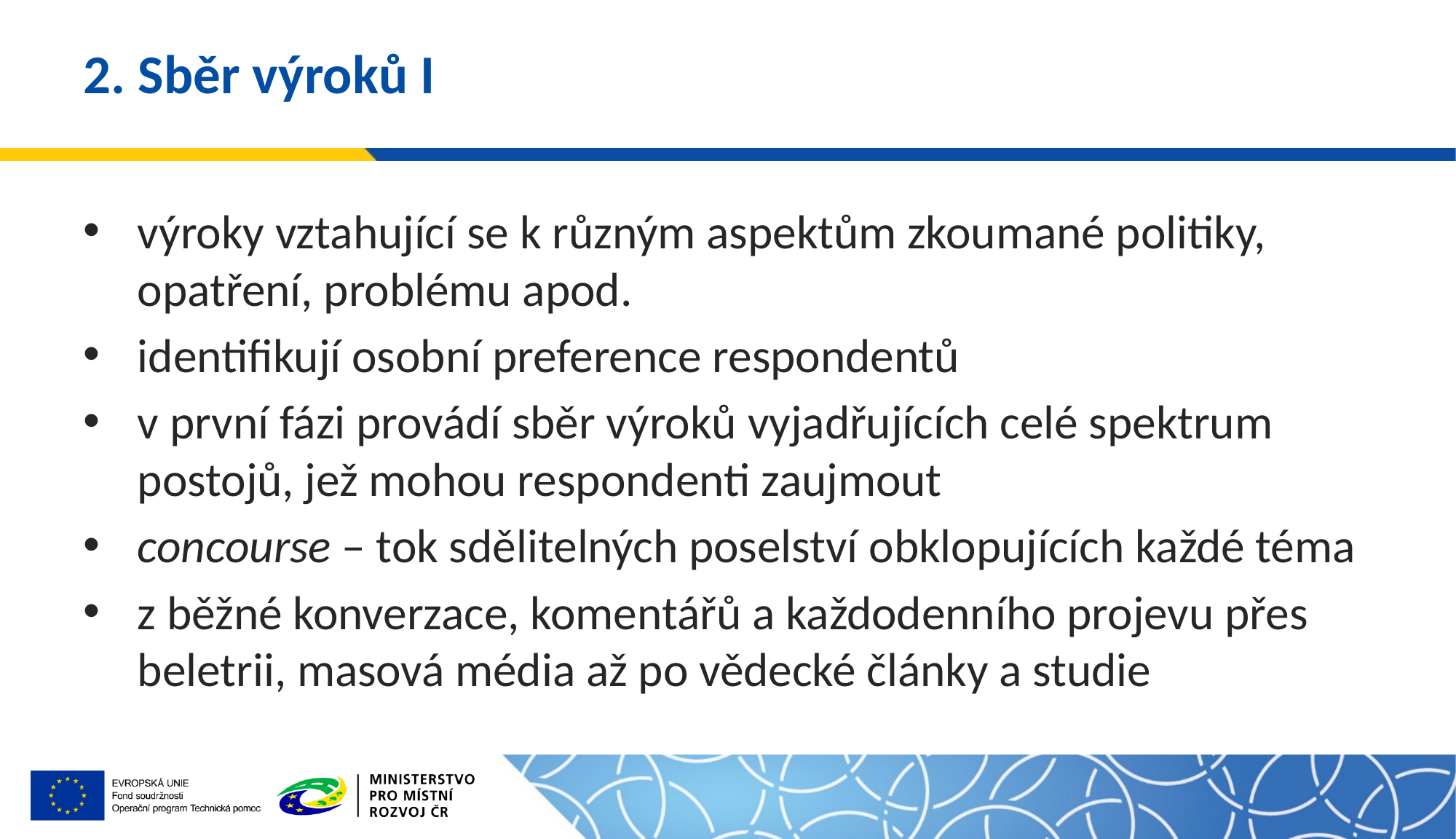

# 2. Sběr výroků I
výroky vztahující se k různým aspektům zkoumané politiky, opatření, problému apod.
identifikují osobní preference respondentů
v první fázi provádí sběr výroků vyjadřujících celé spektrum postojů, jež mohou respondenti zaujmout
concourse – tok sdělitelných poselství obklopujících každé téma
z běžné konverzace, komentářů a každodenního projevu přes beletrii, masová média až po vědecké články a studie